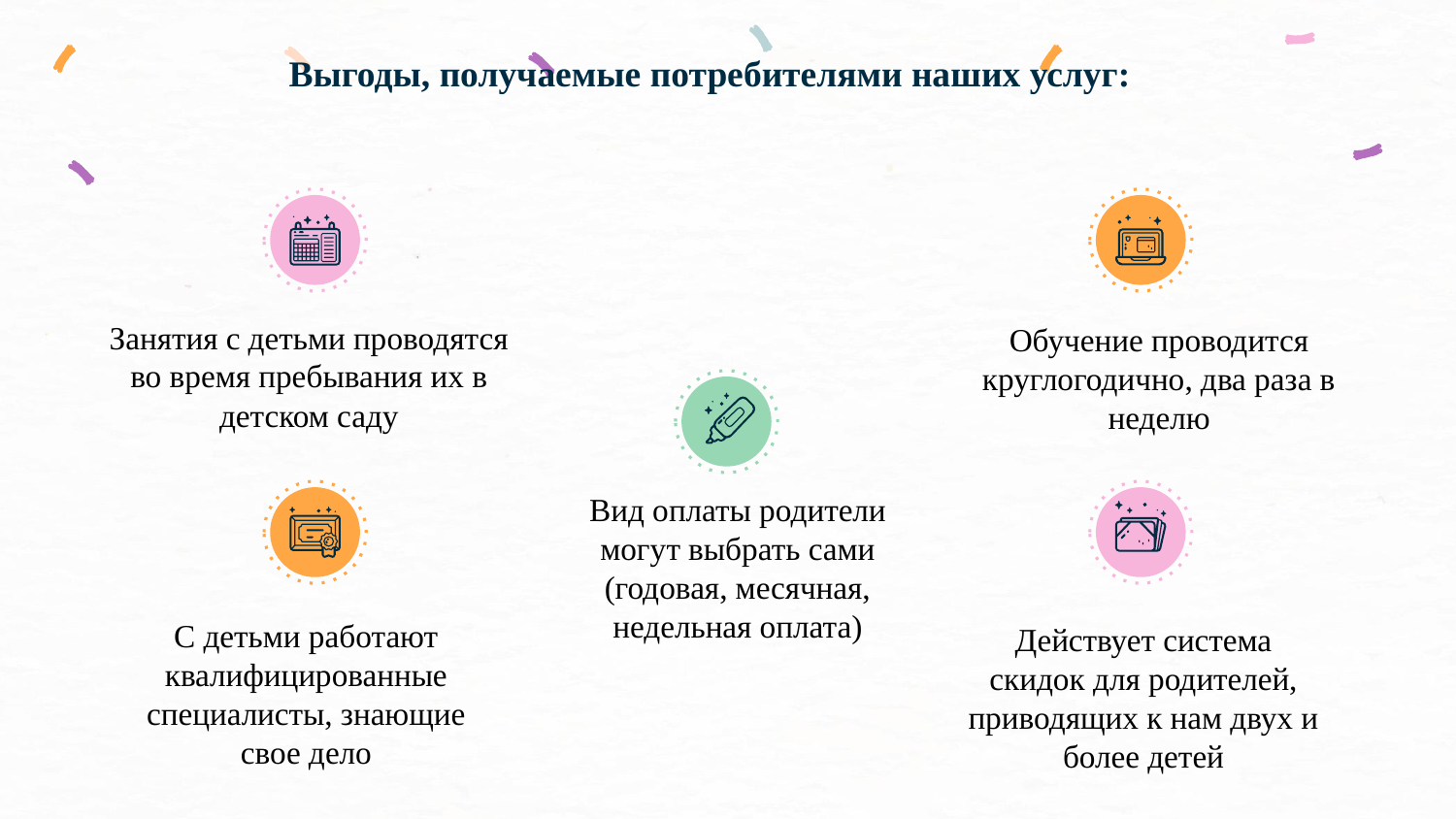

# Выгоды, получаемые потребителями наших услуг:

Занятия с детьми проводятся во время пребывания их в детском саду
Обучение проводится круглогодично, два раза в неделю

Вид оплаты родители могут выбрать сами (годовая, месячная, недельная оплата)

С детьми работают квалифицированные специалисты, знающие свое дело
Действует система скидок для родителей, приводящих к нам двух и более детей